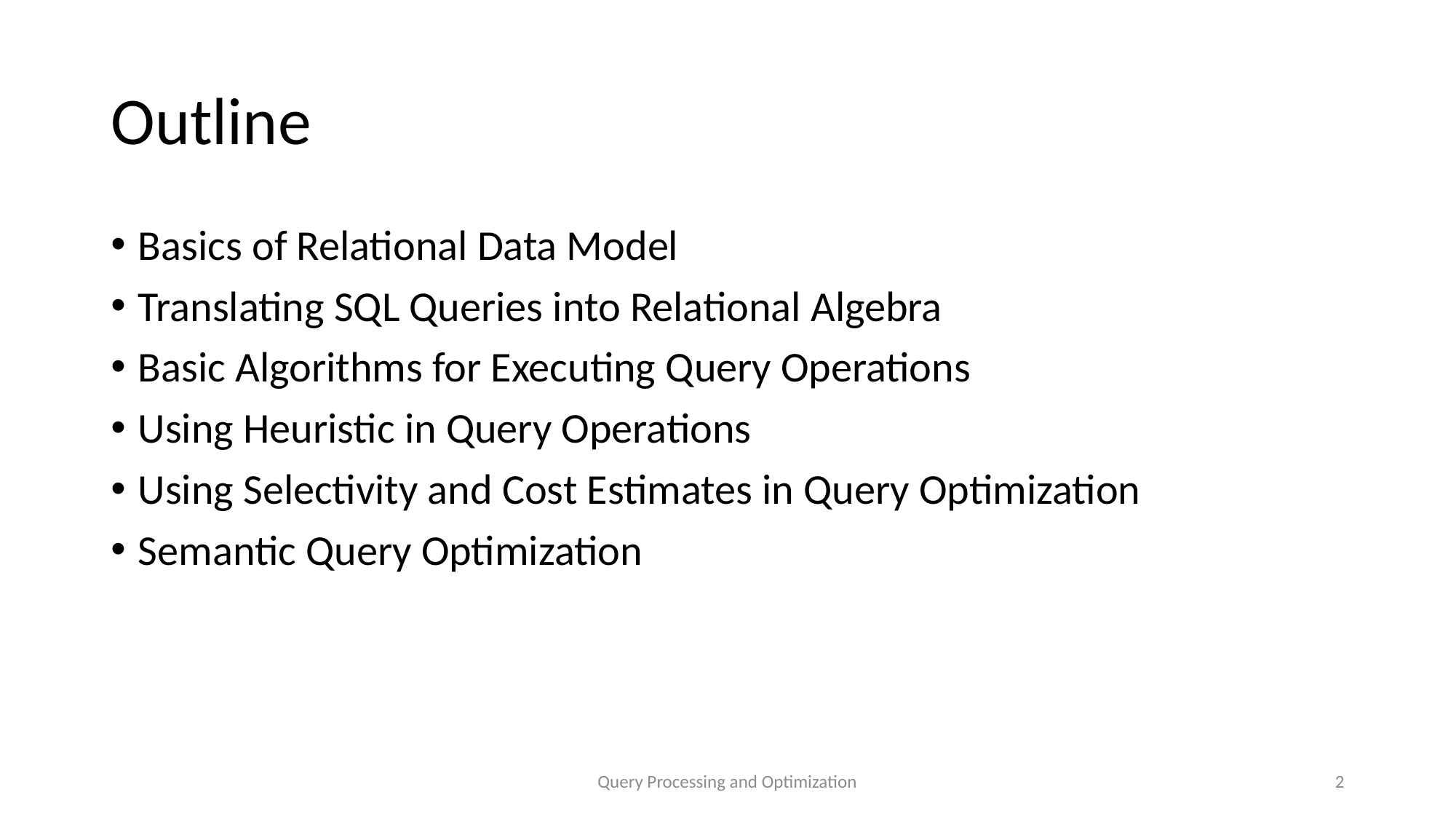

# Outline
Basics of Relational Data Model
Translating SQL Queries into Relational Algebra
Basic Algorithms for Executing Query Operations
Using Heuristic in Query Operations
Using Selectivity and Cost Estimates in Query Optimization
Semantic Query Optimization
Query Processing and Optimization
2